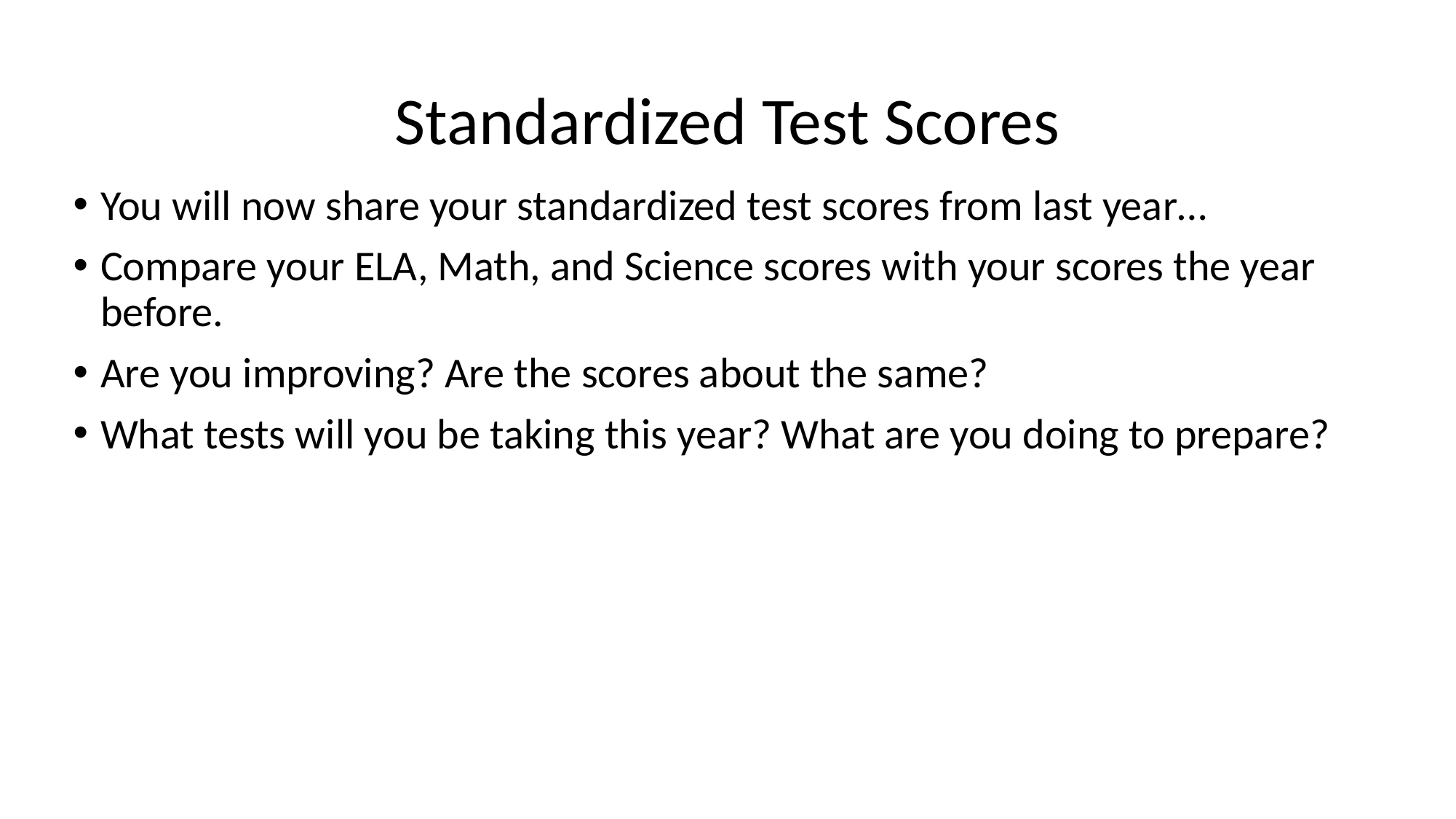

# Standardized Test Scores
You will now share your standardized test scores from last year…
Compare your ELA, Math, and Science scores with your scores the year before.
Are you improving? Are the scores about the same?
What tests will you be taking this year? What are you doing to prepare?